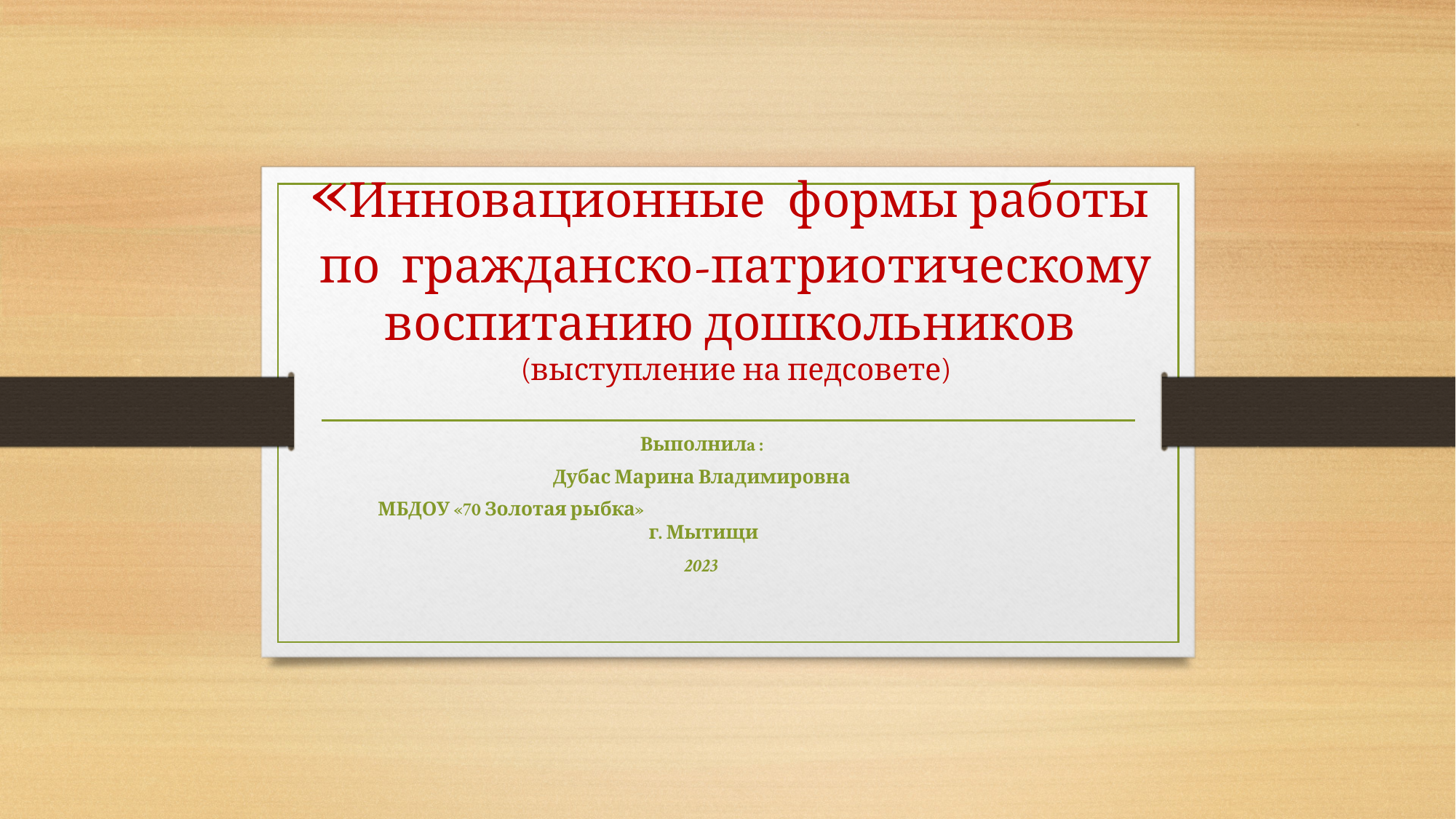

# «Инновационные  формы работы  по  гражданско-патриотическому воспитанию дошкольников (выступление на педсовете)
Выполнилa :
Дубас Марина Владимировна
МБДОУ «70 Золотая рыбка»                                                                                                      г. Мытищи
2023